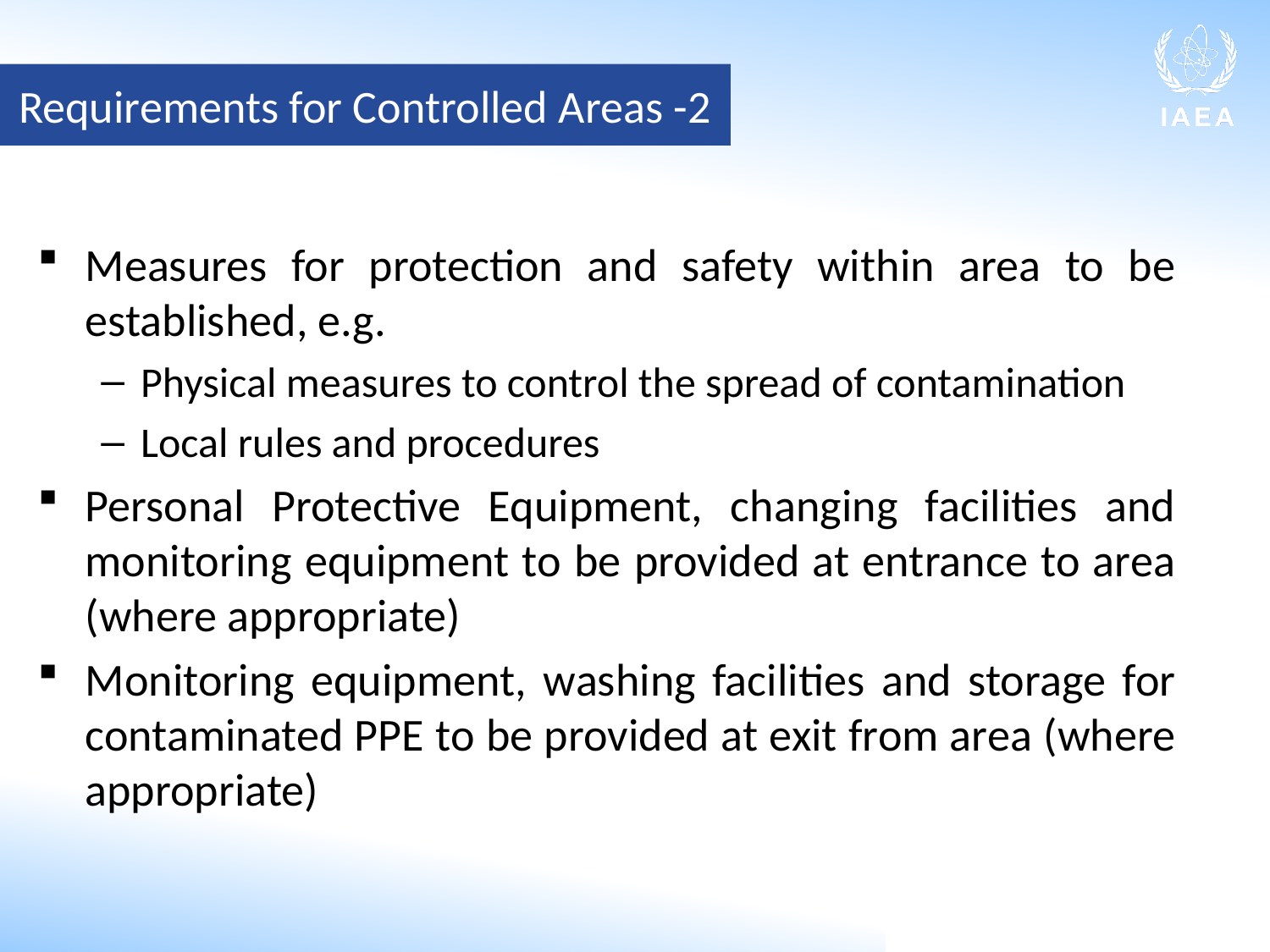

Requirements for Controlled Areas -2
Measures for protection and safety within area to be established, e.g.
Physical measures to control the spread of contamination
Local rules and procedures
Personal Protective Equipment, changing facilities and monitoring equipment to be provided at entrance to area (where appropriate)
Monitoring equipment, washing facilities and storage for contaminated PPE to be provided at exit from area (where appropriate)